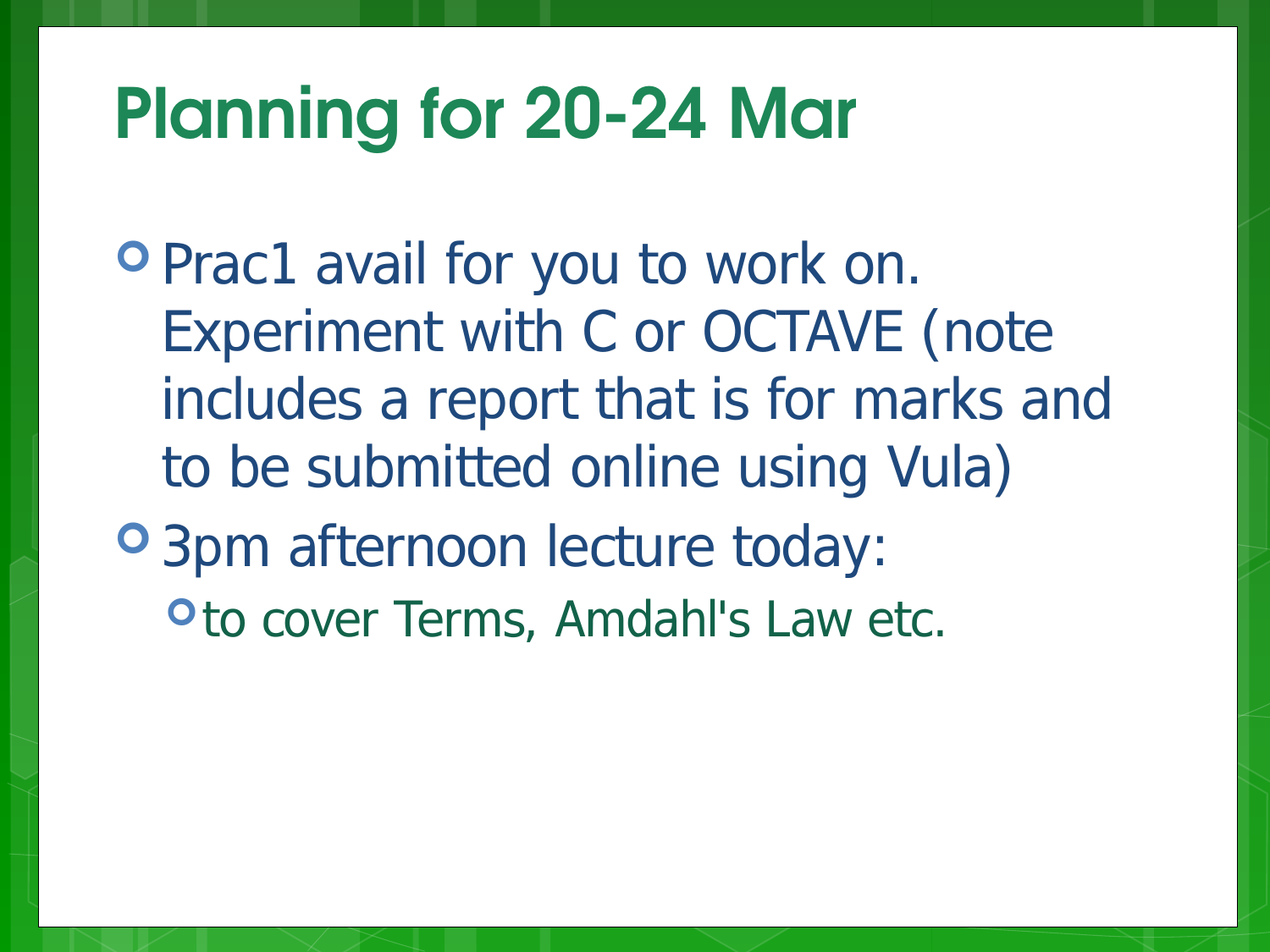

# Planning for 20-24 Mar
Prac1 avail for you to work on. Experiment with C or OCTAVE (note includes a report that is for marks and to be submitted online using Vula)
3pm afternoon lecture today:
to cover Terms, Amdahl's Law etc.